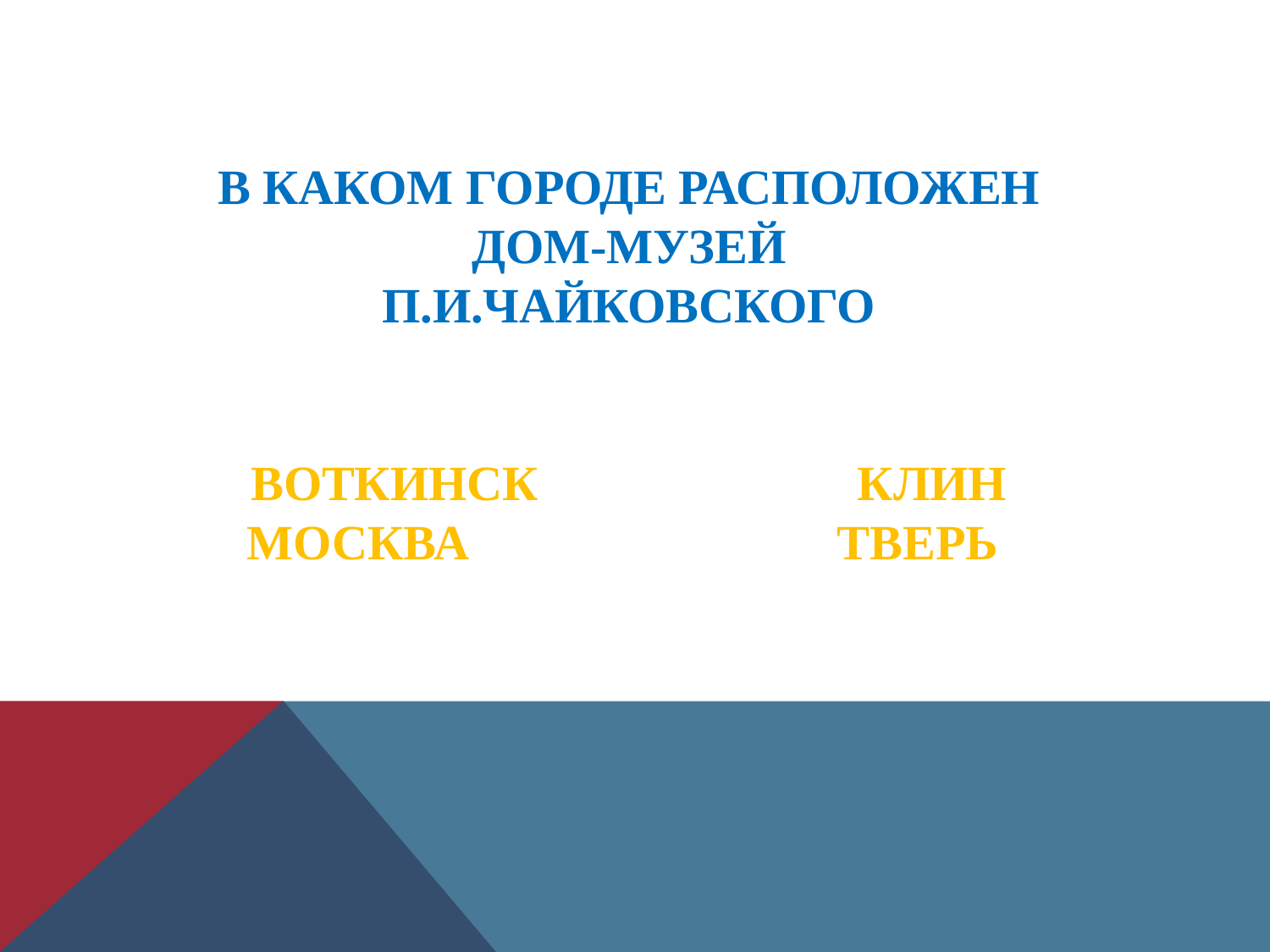

# В каком городе расположен Дом-музей П.И.Чайковского Воткинск                          Клин Москва                              Тверь